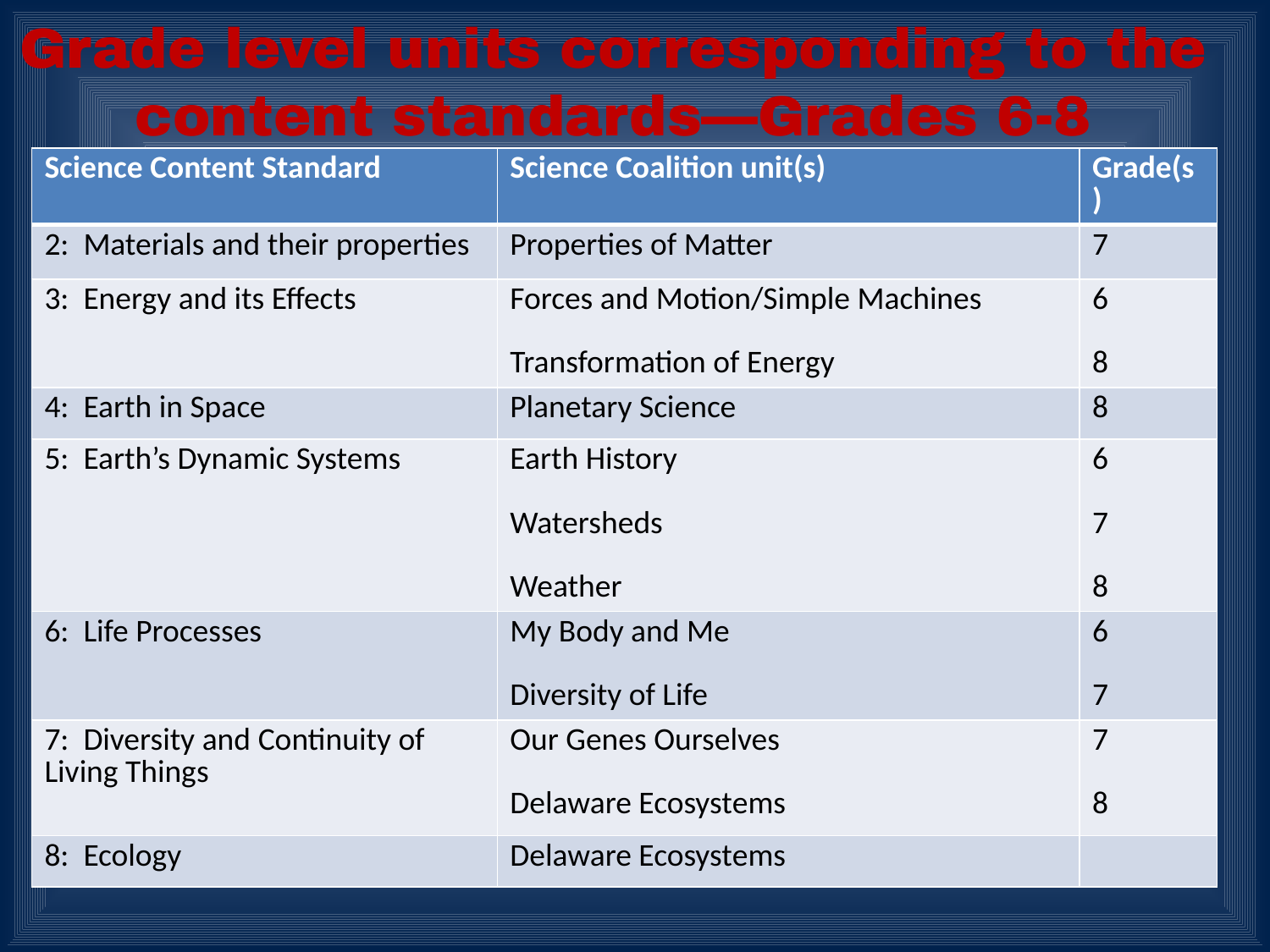

# Grade level units corresponding to the content standards—Grades 6-8
| Science Content Standard | Science Coalition unit(s) | Grade(s) |
| --- | --- | --- |
| 2: Materials and their properties | Properties of Matter | 7 |
| 3: Energy and its Effects | Forces and Motion/Simple Machines Transformation of Energy | 6 8 |
| 4: Earth in Space | Planetary Science | 8 |
| 5: Earth’s Dynamic Systems | Earth History Watersheds Weather | 6 7 8 |
| 6: Life Processes | My Body and Me Diversity of Life | 6 7 |
| 7: Diversity and Continuity of Living Things | Our Genes Ourselves Delaware Ecosystems | 7 8 |
| 8: Ecology | Delaware Ecosystems |  |